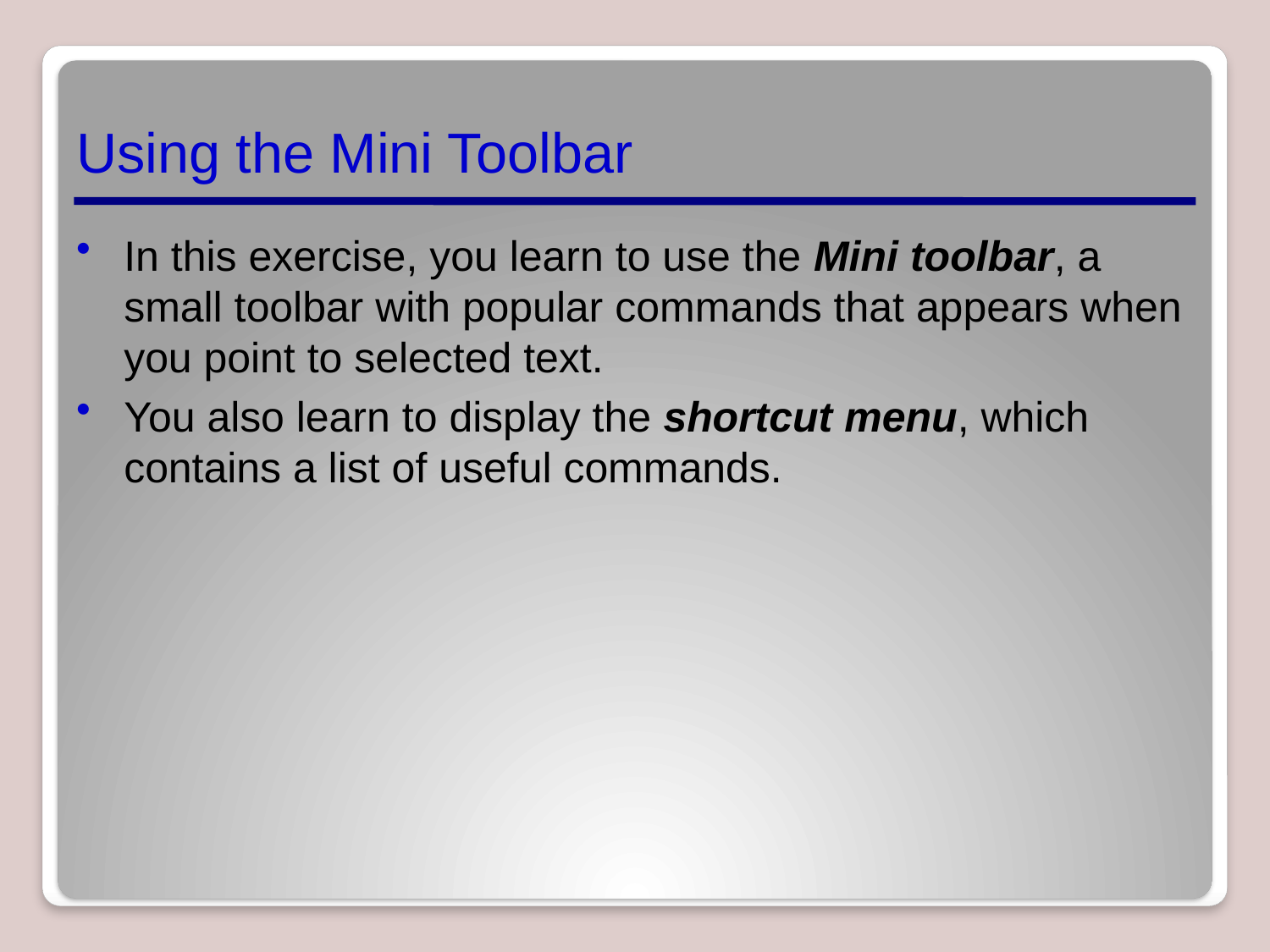

# Using the Mini Toolbar
In this exercise, you learn to use the Mini toolbar, a small toolbar with popular commands that appears when you point to selected text.
You also learn to display the shortcut menu, which contains a list of useful commands.